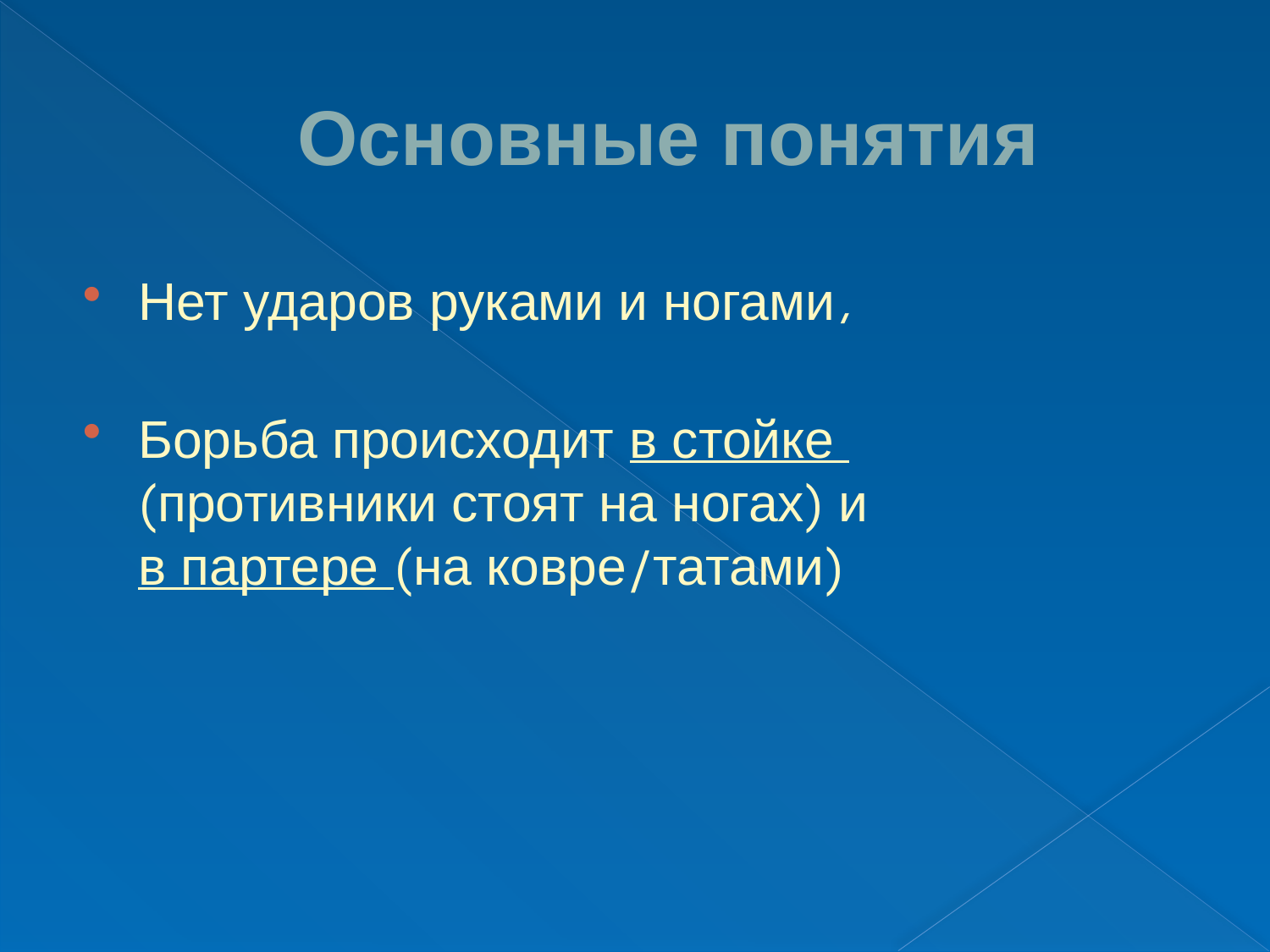

# Основные понятия
Нет ударов руками и ногами,
Борьба происходит в стойке
(противники стоят на ногах) и
в партере (на ковре/татами)